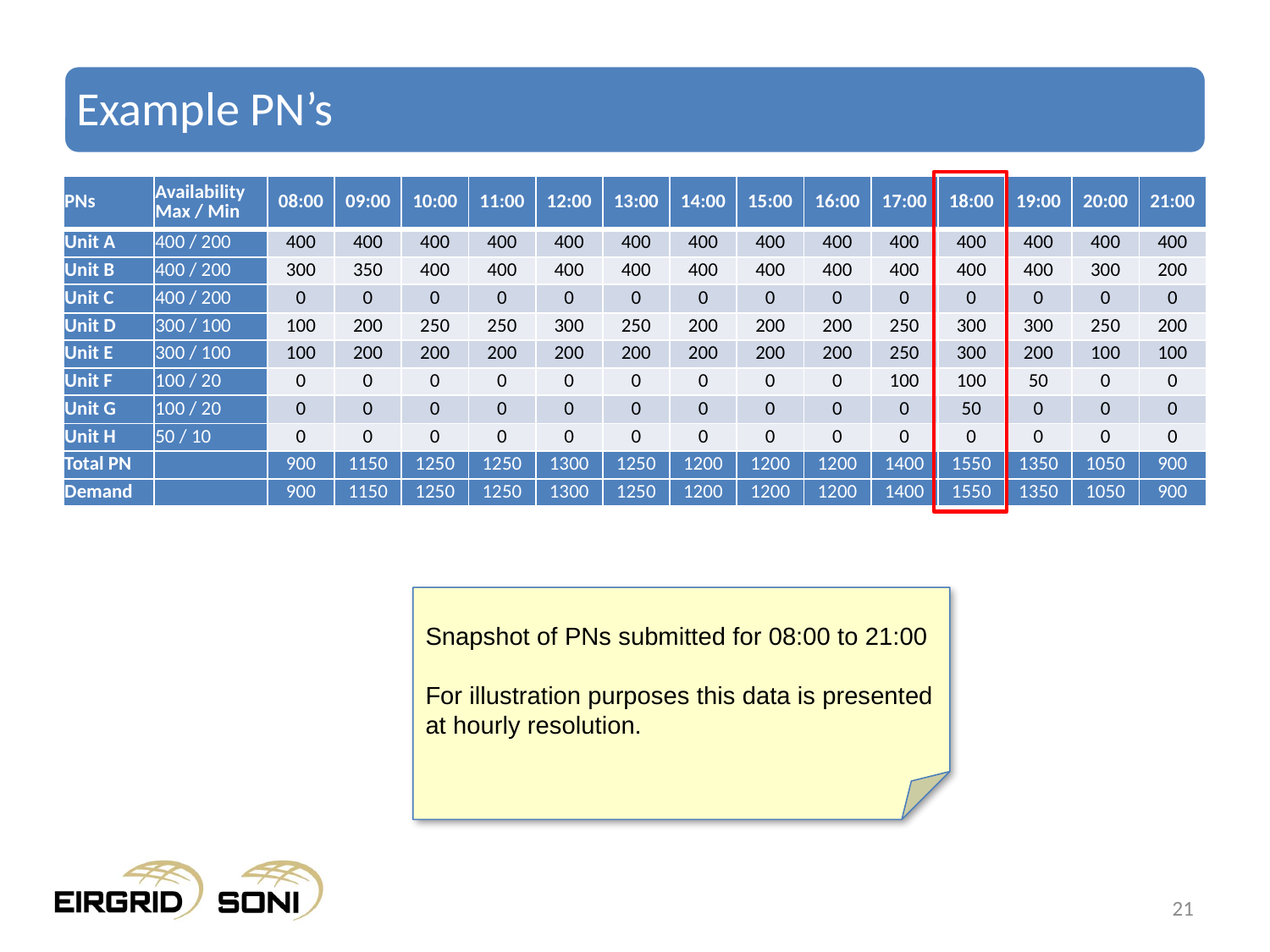

# Example PN’s

| PNs | Availability Max / Min | 08:00 | 09:00 | 10:00 | 11:00 | 12:00 | 13:00 | 14:00 | 15:00 | 16:00 | 17:00 | 18:00 | 19:00 | 20:00 | 21:00 |
| --- | --- | --- | --- | --- | --- | --- | --- | --- | --- | --- | --- | --- | --- | --- | --- |
| Unit A | 400 / 200 | 400 | 400 | 400 | 400 | 400 | 400 | 400 | 400 | 400 | 400 | 400 | 400 | 400 | 400 |
| Unit B | 400 / 200 | 300 | 350 | 400 | 400 | 400 | 400 | 400 | 400 | 400 | 400 | 400 | 400 | 300 | 200 |
| Unit C | 400 / 200 | 0 | 0 | 0 | 0 | 0 | 0 | 0 | 0 | 0 | 0 | 0 | 0 | 0 | 0 |
| Unit D | 300 / 100 | 100 | 200 | 250 | 250 | 300 | 250 | 200 | 200 | 200 | 250 | 300 | 300 | 250 | 200 |
| Unit E | 300 / 100 | 100 | 200 | 200 | 200 | 200 | 200 | 200 | 200 | 200 | 250 | 300 | 200 | 100 | 100 |
| Unit F | 100 / 20 | 0 | 0 | 0 | 0 | 0 | 0 | 0 | 0 | 0 | 100 | 100 | 50 | 0 | 0 |
| Unit G | 100 / 20 | 0 | 0 | 0 | 0 | 0 | 0 | 0 | 0 | 0 | 0 | 50 | 0 | 0 | 0 |
| Unit H | 50 / 10 | 0 | 0 | 0 | 0 | 0 | 0 | 0 | 0 | 0 | 0 | 0 | 0 | 0 | 0 |
| Total PN |  | 900 | 1150 | 1250 | 1250 | 1300 | 1250 | 1200 | 1200 | 1200 | 1400 | 1550 | 1350 | 1050 | 900 |
| Demand |  | 900 | 1150 | 1250 | 1250 | 1300 | 1250 | 1200 | 1200 | 1200 | 1400 | 1550 | 1350 | 1050 | 900 |
Snapshot of PNs submitted for 08:00 to 21:00

For illustration purposes this data is presented at hourly resolution.
21